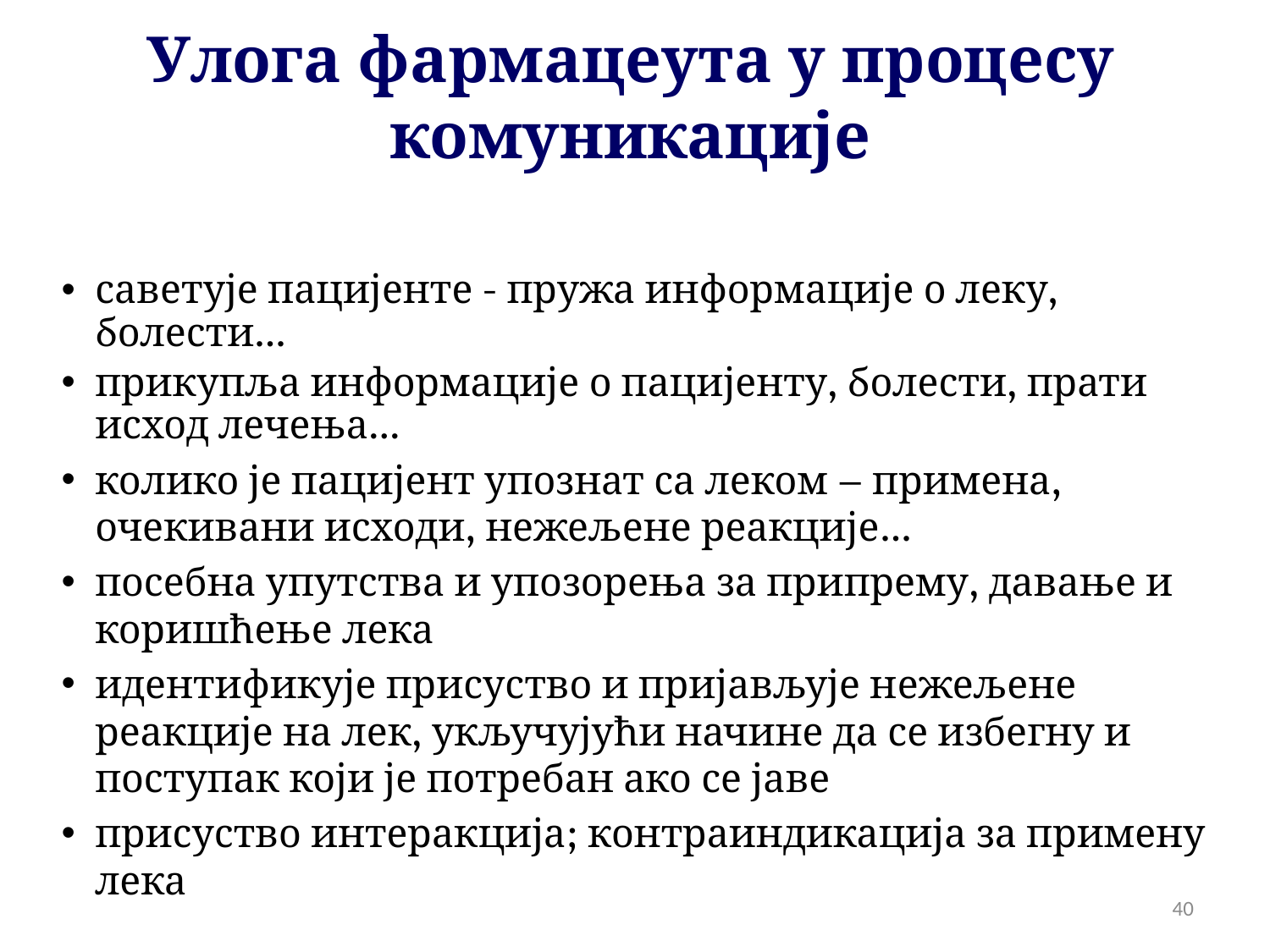

# Улога фармацеута у процесу комуникације

саветује пацијенте - пружа информације о леку, болести...
прикупља информације о пацијенту, болести, прати исход лечења...
колико је пацијент упознат са леком – примена, очекивани исходи, нежељене реакције...
посебна упутства и упозорења за припрему, давање и коришћење лека
идентификује присуство и пријављује нежељене реакције на лек, укључујући начине да се избегну и поступак који је потребан ако се јаве
присуство интеракција; контраиндикација за примену лека

40